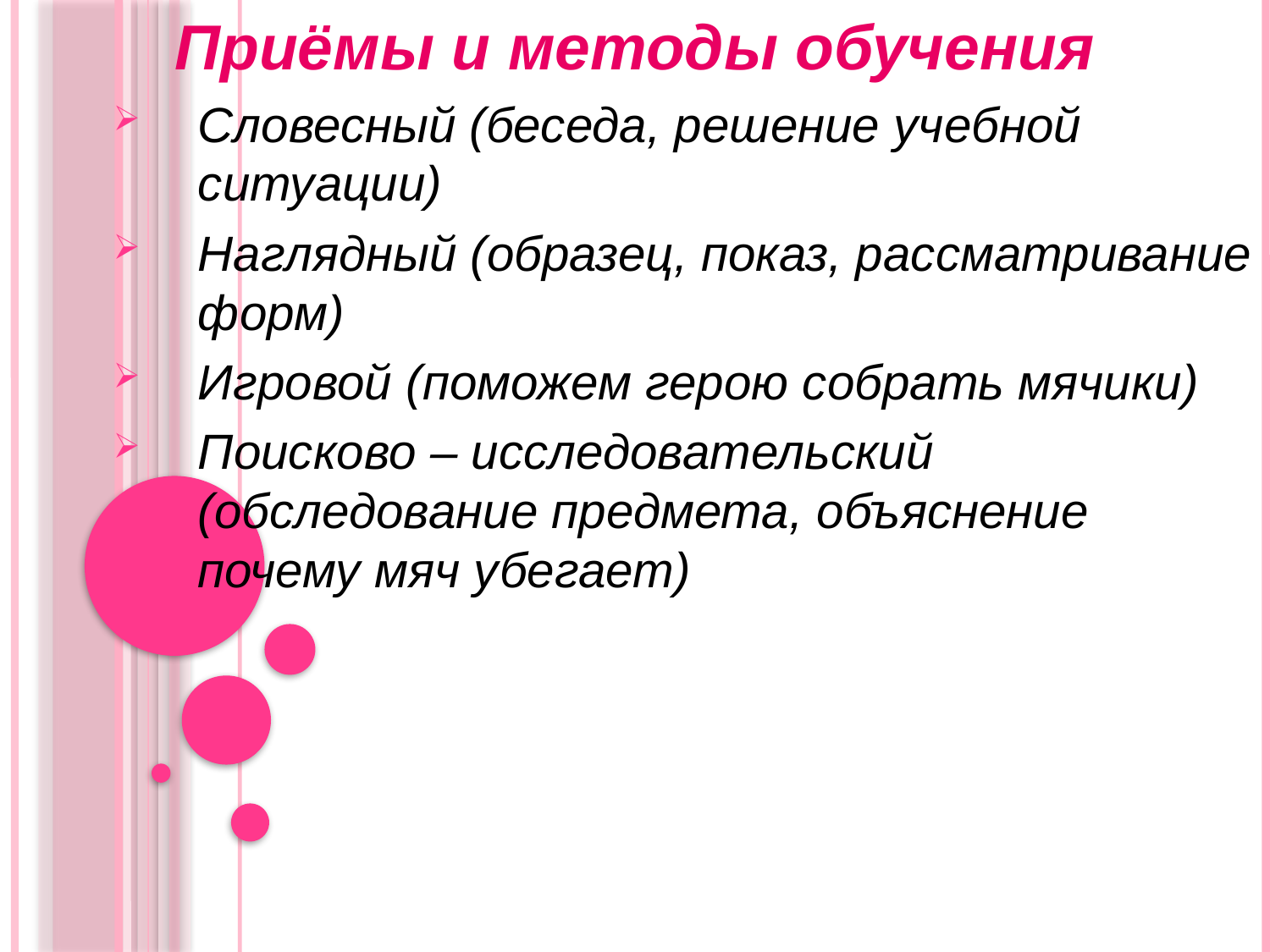

Приёмы и методы обучения
Словесный (беседа, решение учебной ситуации)
Наглядный (образец, показ, рассматривание форм)
Игровой (поможем герою собрать мячики)
Поисково – исследовательский (обследование предмета, объяснение почему мяч убегает)